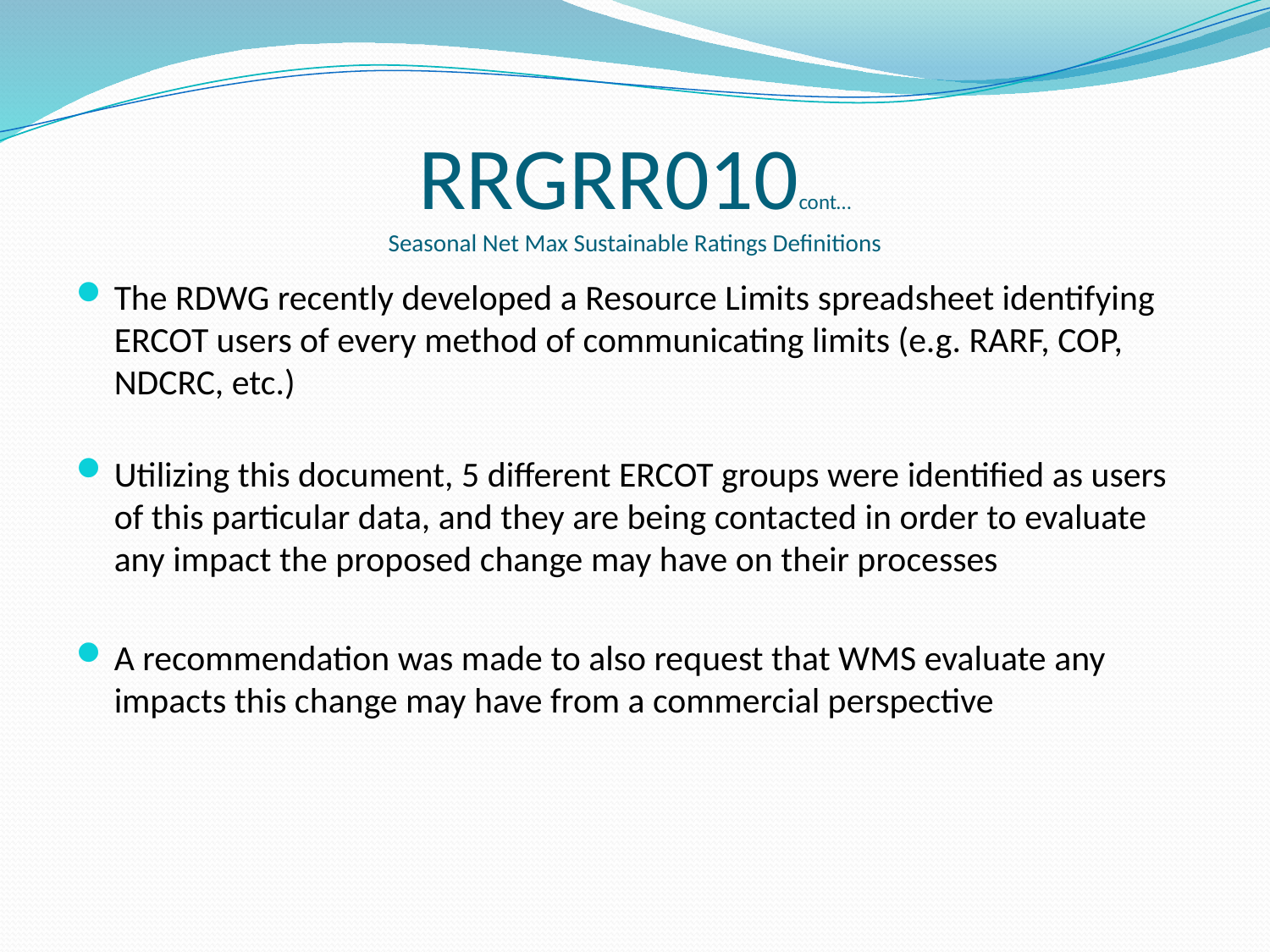

# RRGRR010cont… Seasonal Net Max Sustainable Ratings Definitions
The RDWG recently developed a Resource Limits spreadsheet identifying ERCOT users of every method of communicating limits (e.g. RARF, COP, NDCRC, etc.)
Utilizing this document, 5 different ERCOT groups were identified as users of this particular data, and they are being contacted in order to evaluate any impact the proposed change may have on their processes

A recommendation was made to also request that WMS evaluate any impacts this change may have from a commercial perspective